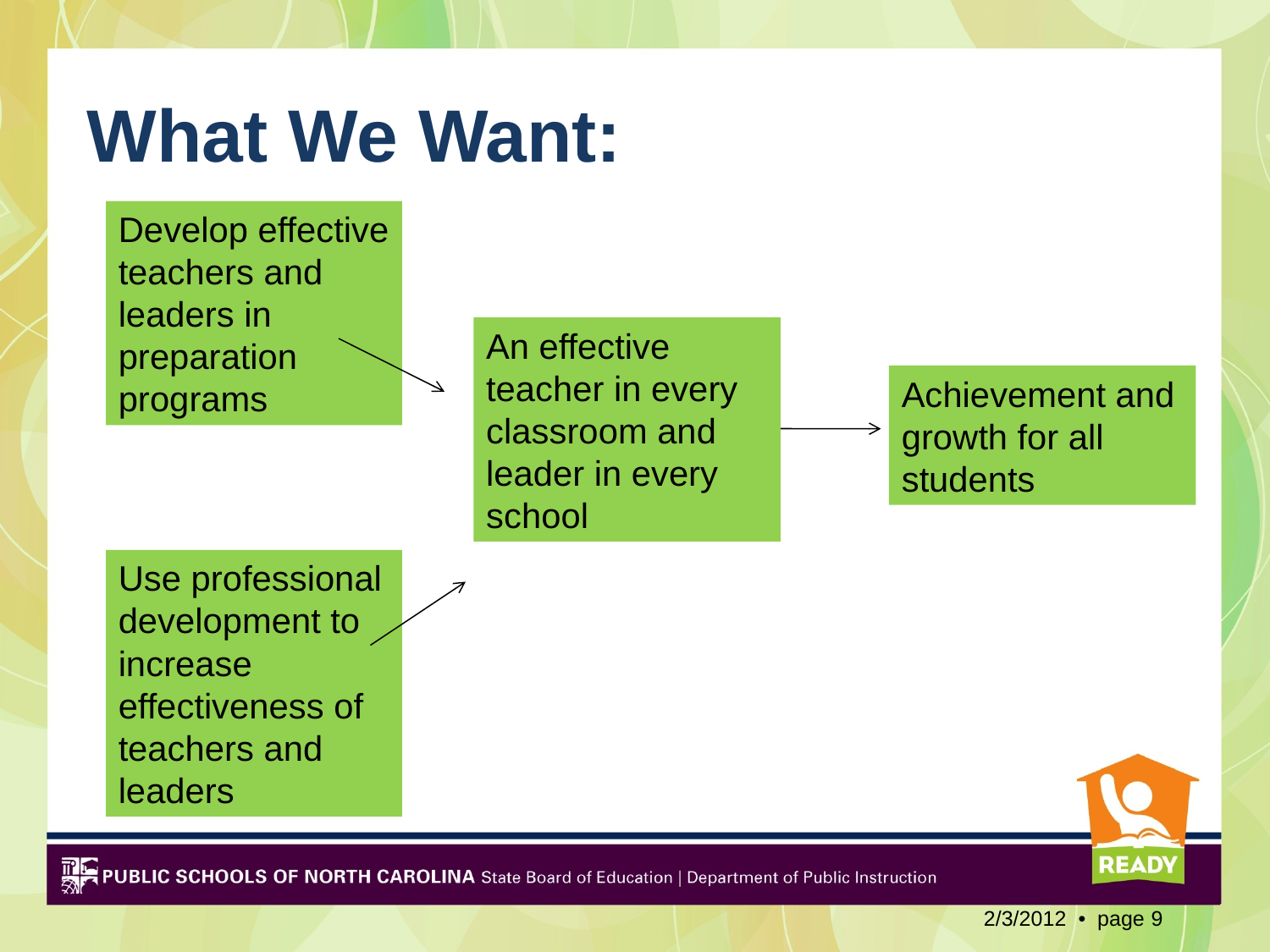

# What We Want:
Develop effective teachers and leaders in preparation programs

An effective teacher in every classroom and leader in every school
Achievement and growth for all students
Use professional development to increase effectiveness of teachers and leaders
2/3/2012  •  page 9